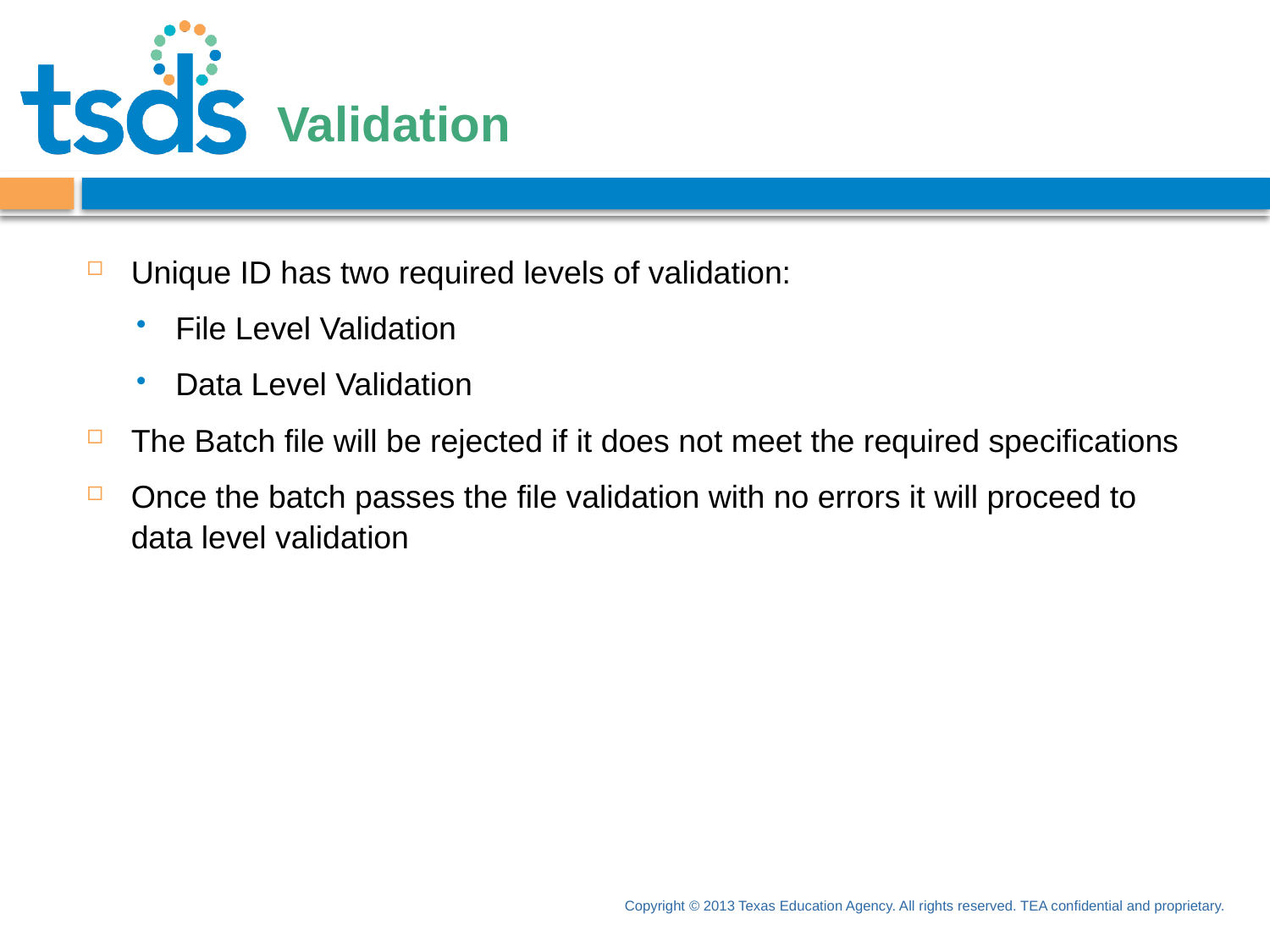

# Validation
Unique ID has two required levels of validation:
File Level Validation
Data Level Validation
The Batch file will be rejected if it does not meet the required specifications
Once the batch passes the file validation with no errors it will proceed to data level validation